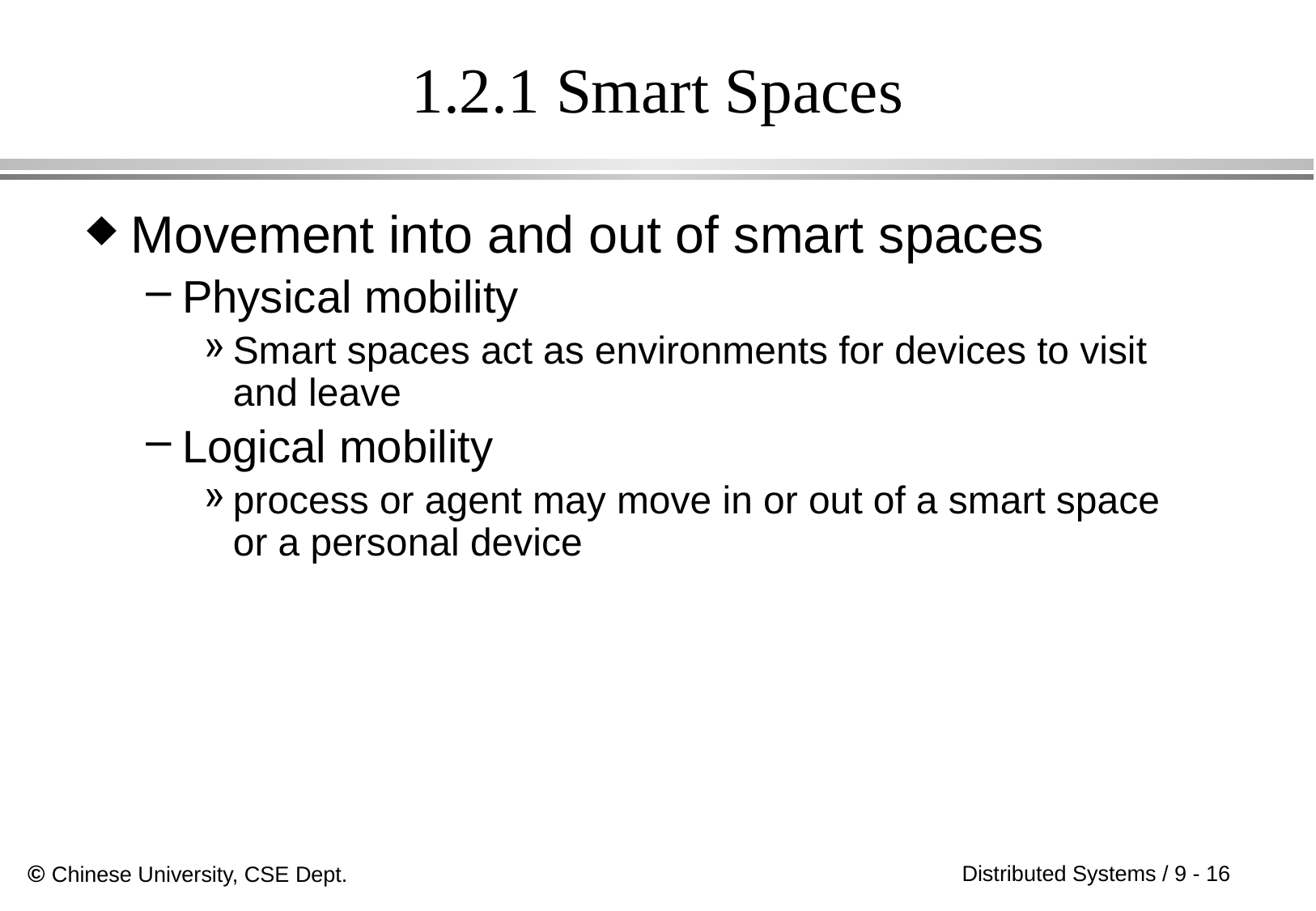

# 1.2.1 Smart Spaces
Movement into and out of smart spaces
Physical mobility
Smart spaces act as environments for devices to visit and leave
Logical mobility
process or agent may move in or out of a smart space or a personal device